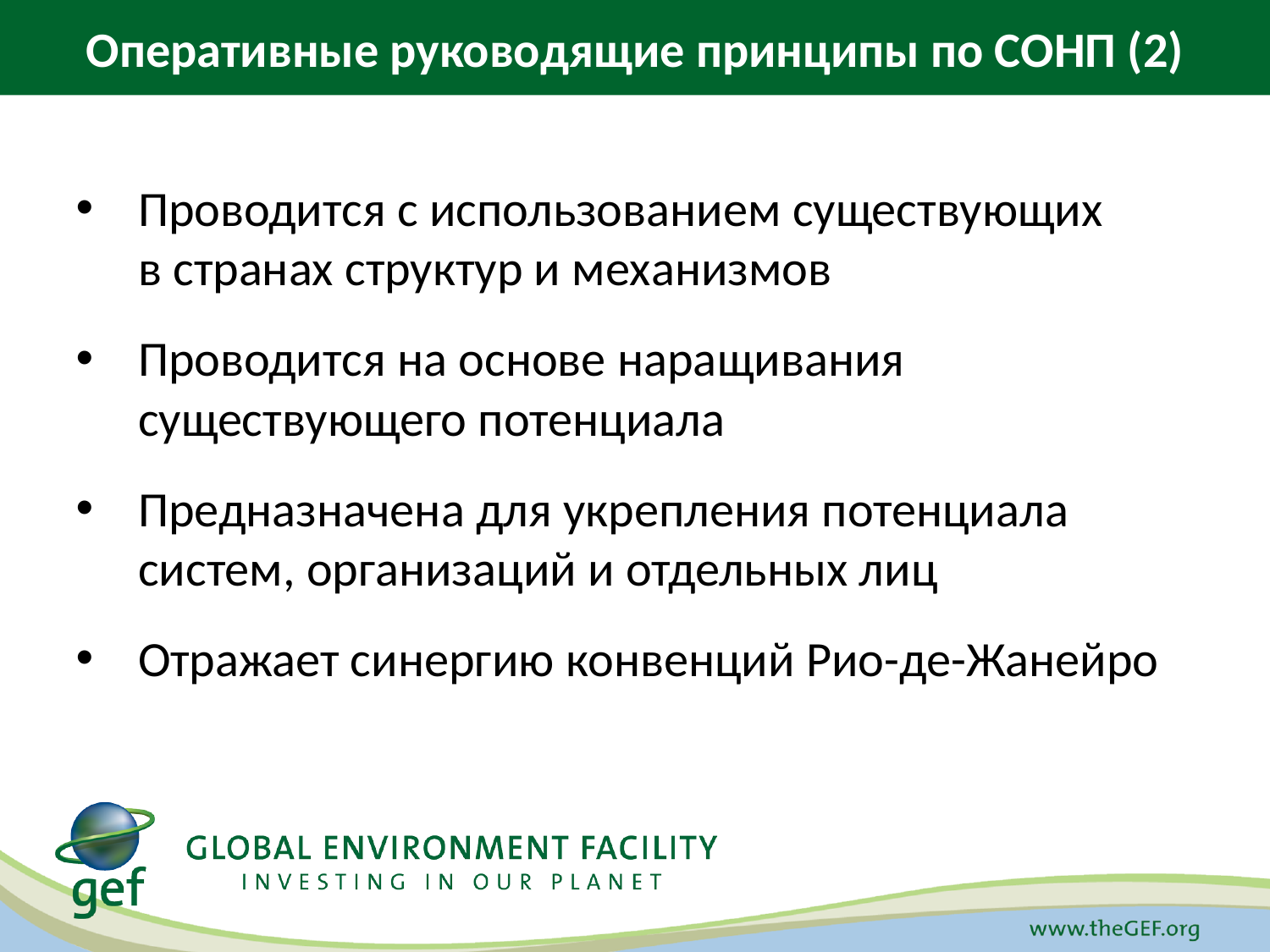

Оперативные руководящие принципы по СОНП (2)
Проводится с использованием существующих
в странах структур и механизмов
Проводится на основе наращивания существующего потенциала
Предназначена для укрепления потенциала систем, организаций и отдельных лиц
Отражает синергию конвенций Рио-де-Жанейро